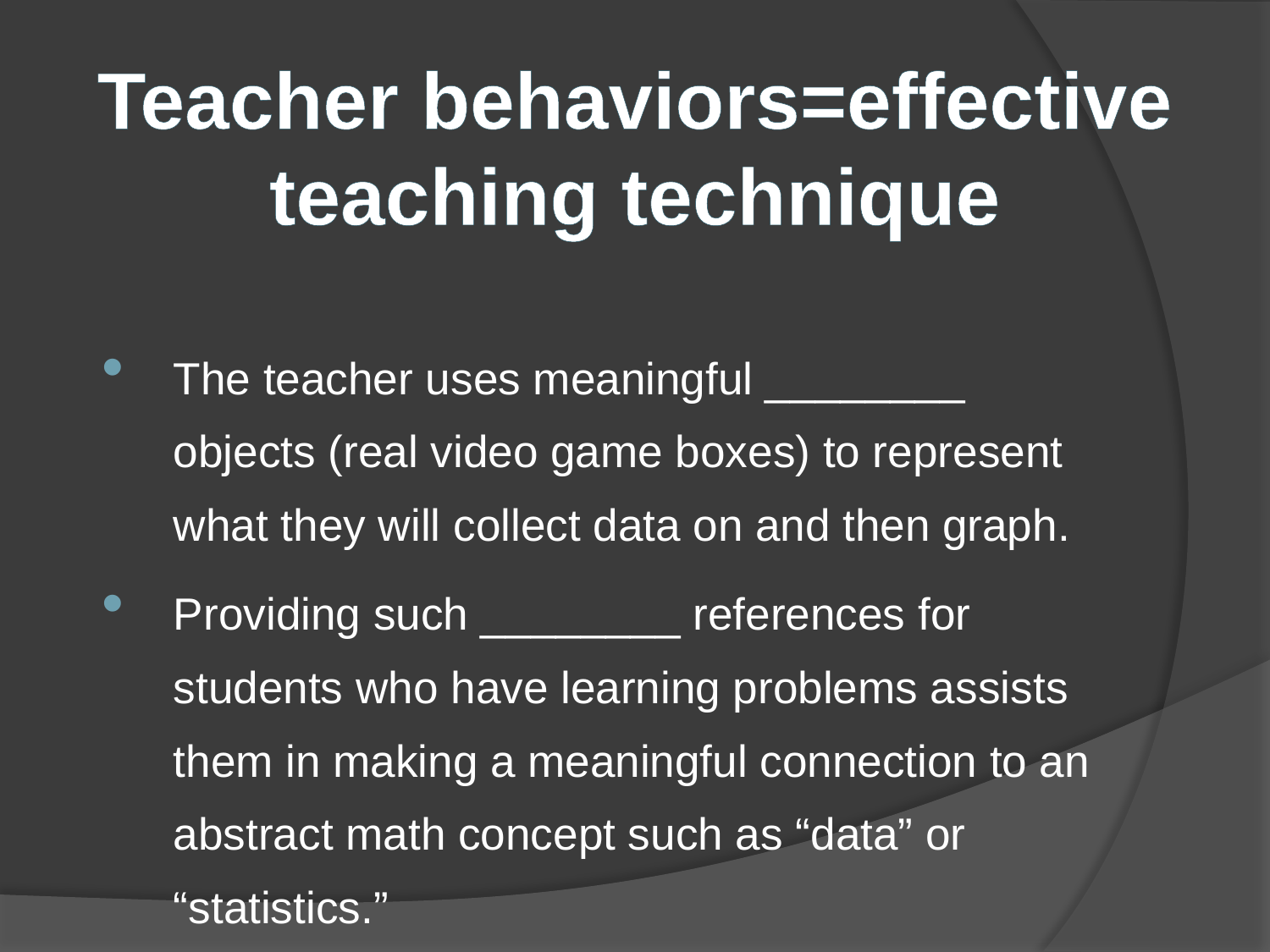

# Teacher behaviors=effective teaching technique
The teacher uses meaningful ________ objects (real video game boxes) to represent what they will collect data on and then graph.
Providing such ________ references for students who have learning problems assists them in making a meaningful connection to an abstract math concept such as “data” or “statistics.”